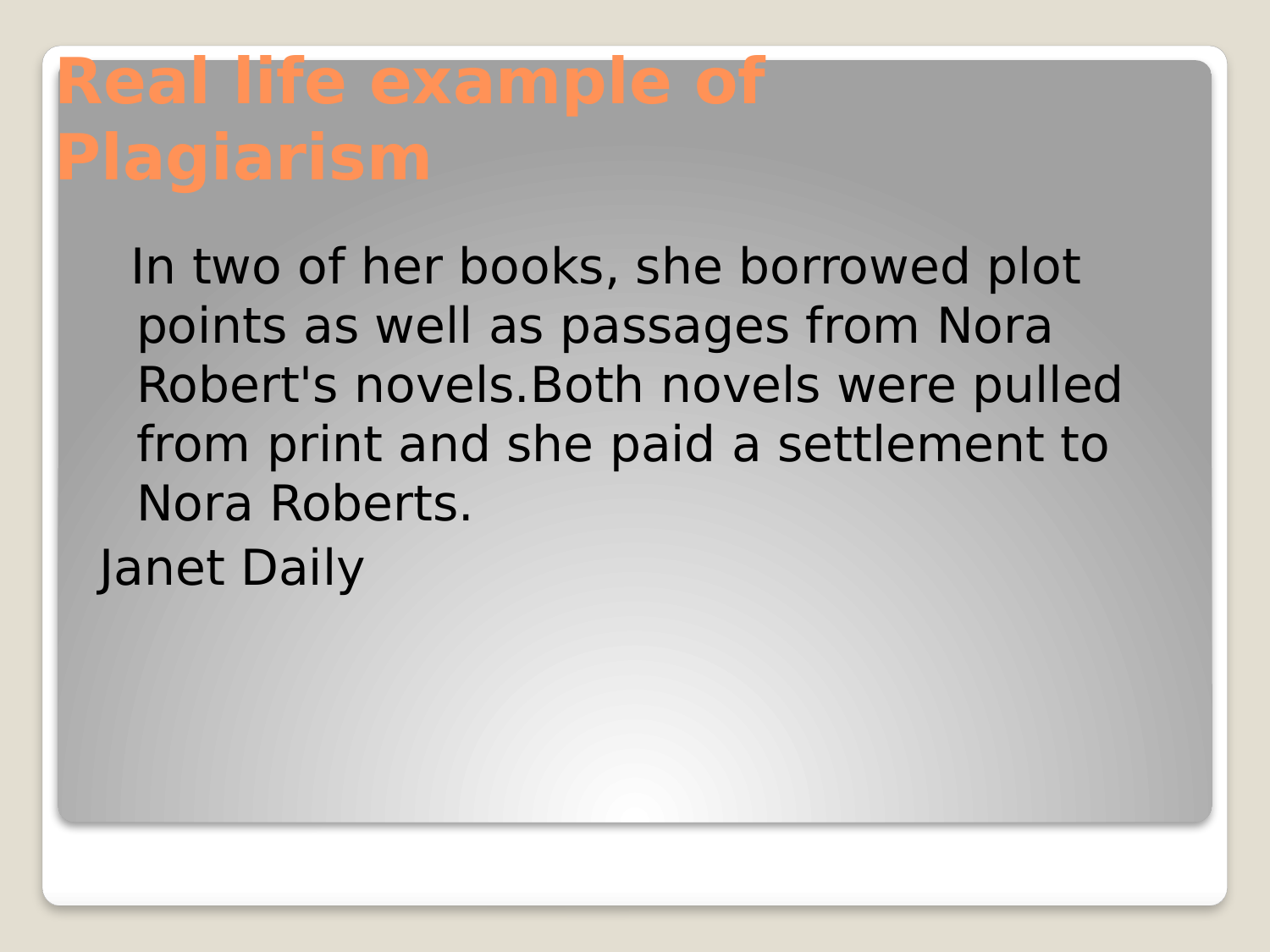

# Real life example of Plagiarism
  In two of her books, she borrowed plot points as well as passages from Nora Robert's novels.Both novels were pulled from print and she paid a settlement to Nora Roberts.
Janet Daily